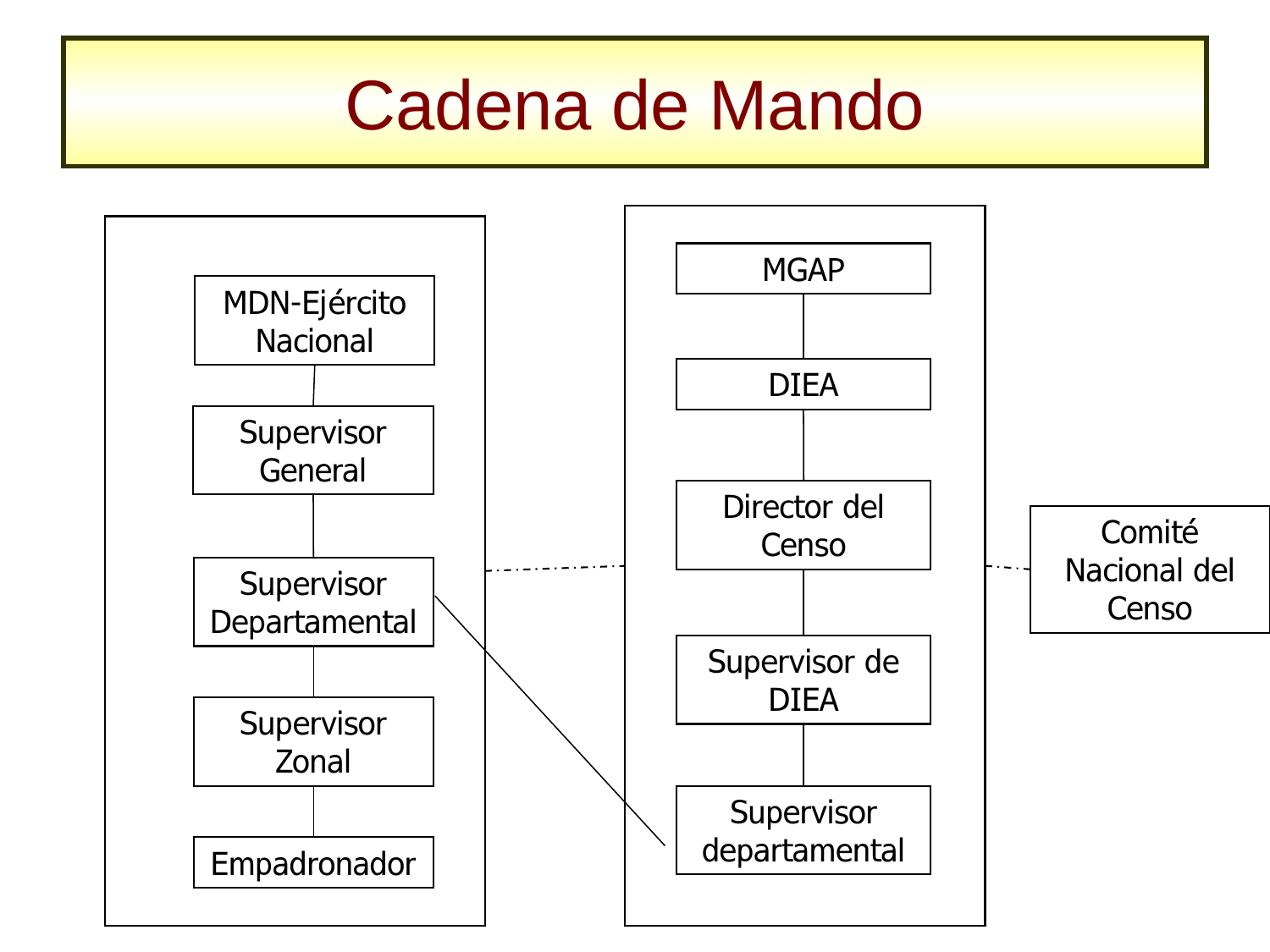

# Cadena de Mando

MGAP
DIEA
Director del Censo
Supervisor de DIEA
Supervisor departamental

MDN-Ejército Nacional
Supervisor General
Comité Nacional del Censo
Supervisor Departamental

Supervisor Zonal
Empadronador